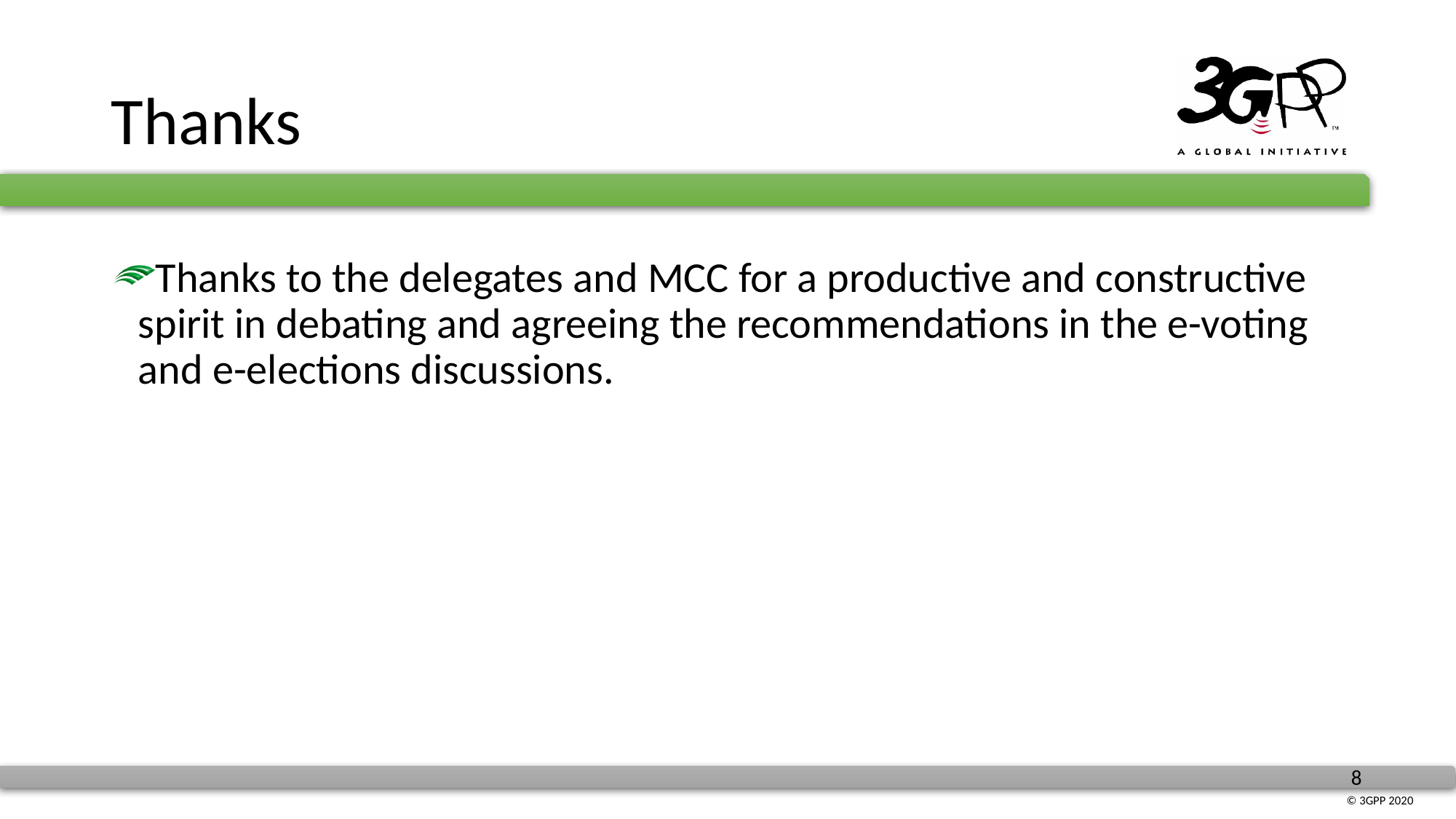

# Thanks
Thanks to the delegates and MCC for a productive and constructive spirit in debating and agreeing the recommendations in the e-voting and e-elections discussions.